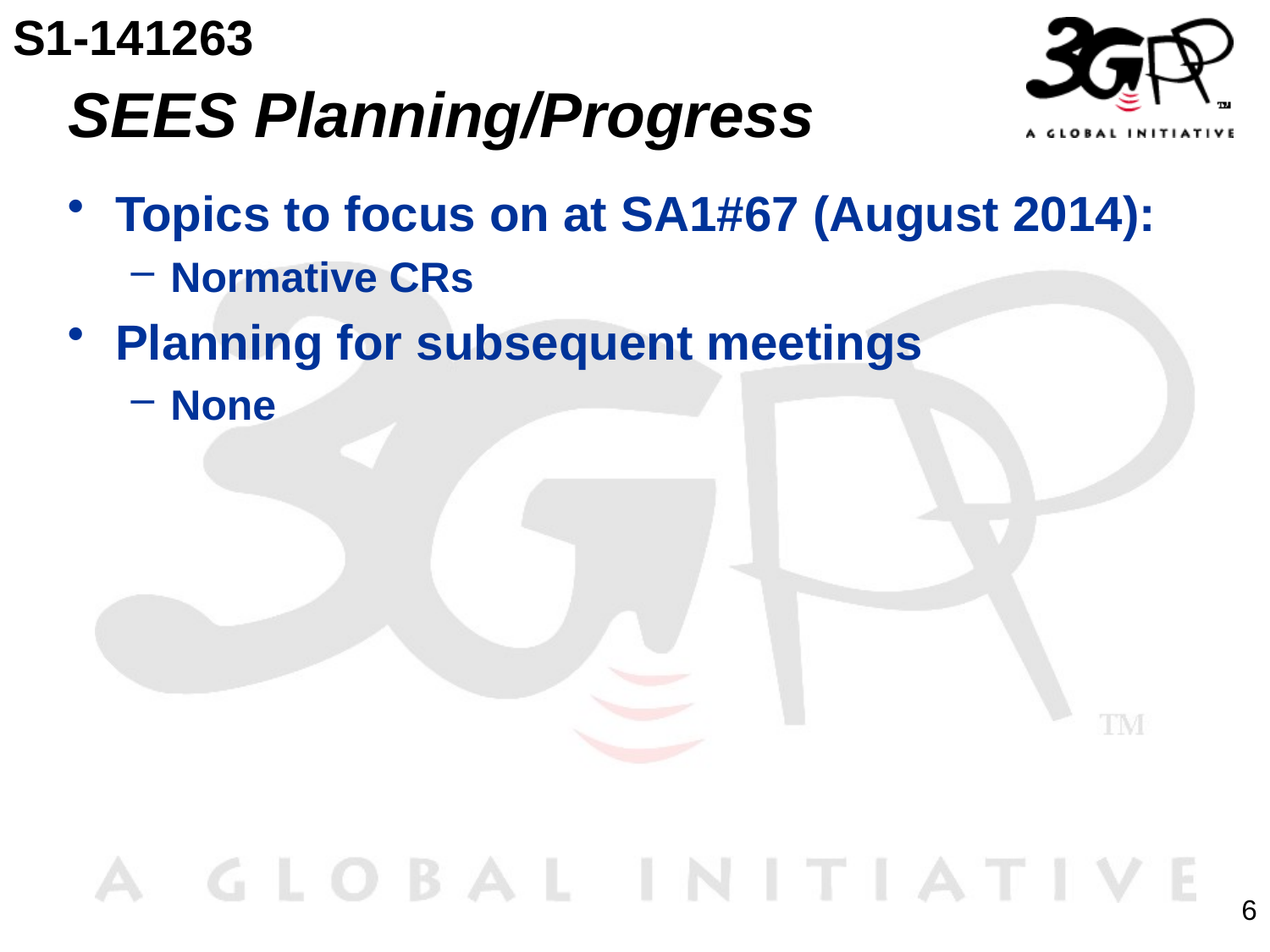

S1-141263
# SEES Planning/Progress
Topics to focus on at SA1#67 (August 2014):
Normative CRs
Planning for subsequent meetings
None
6